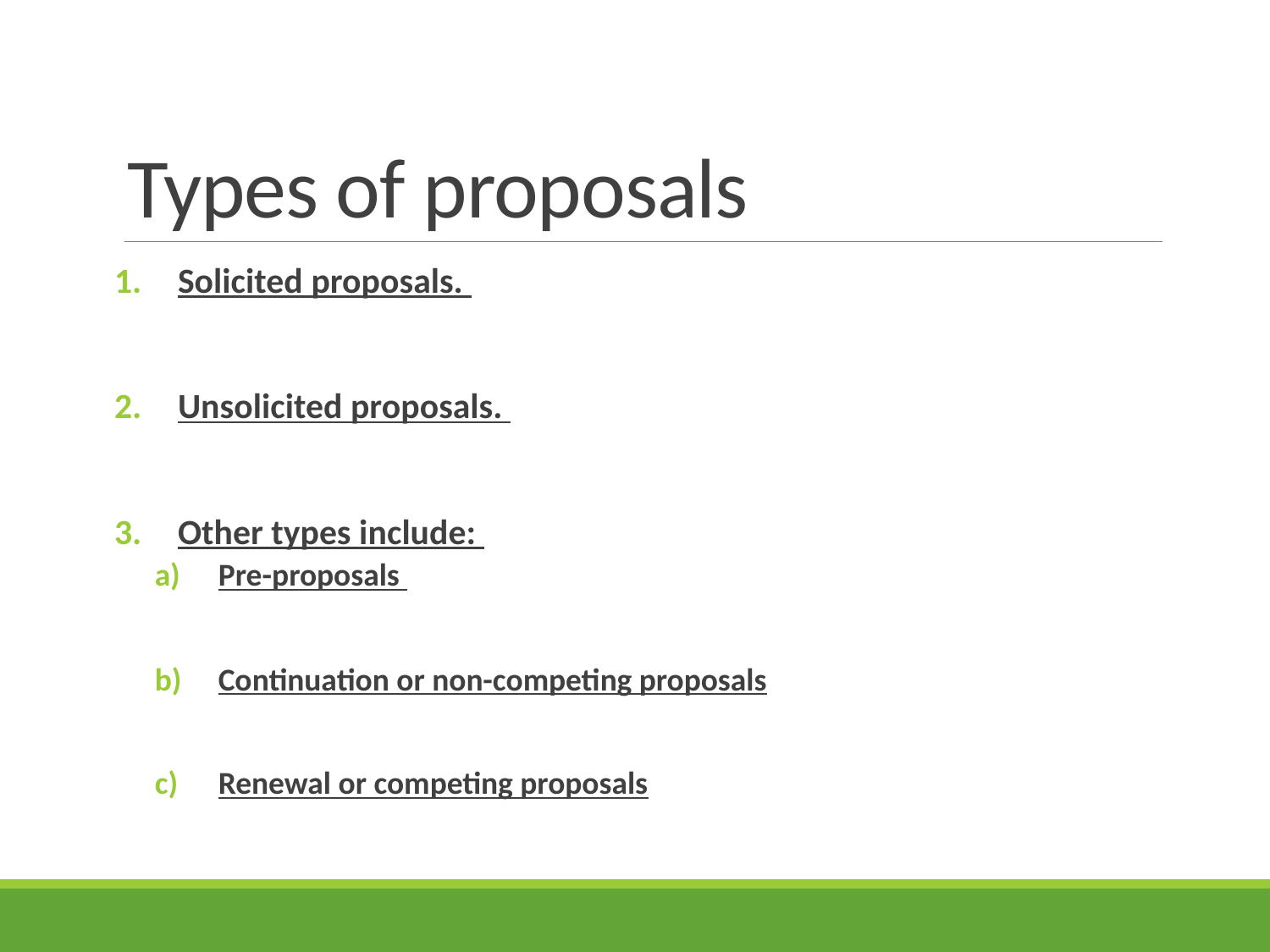

# Types of proposals
Solicited proposals.

Unsolicited proposals.

Other types include:
Pre-proposals

Continuation or non-competing proposals

Renewal or competing proposals